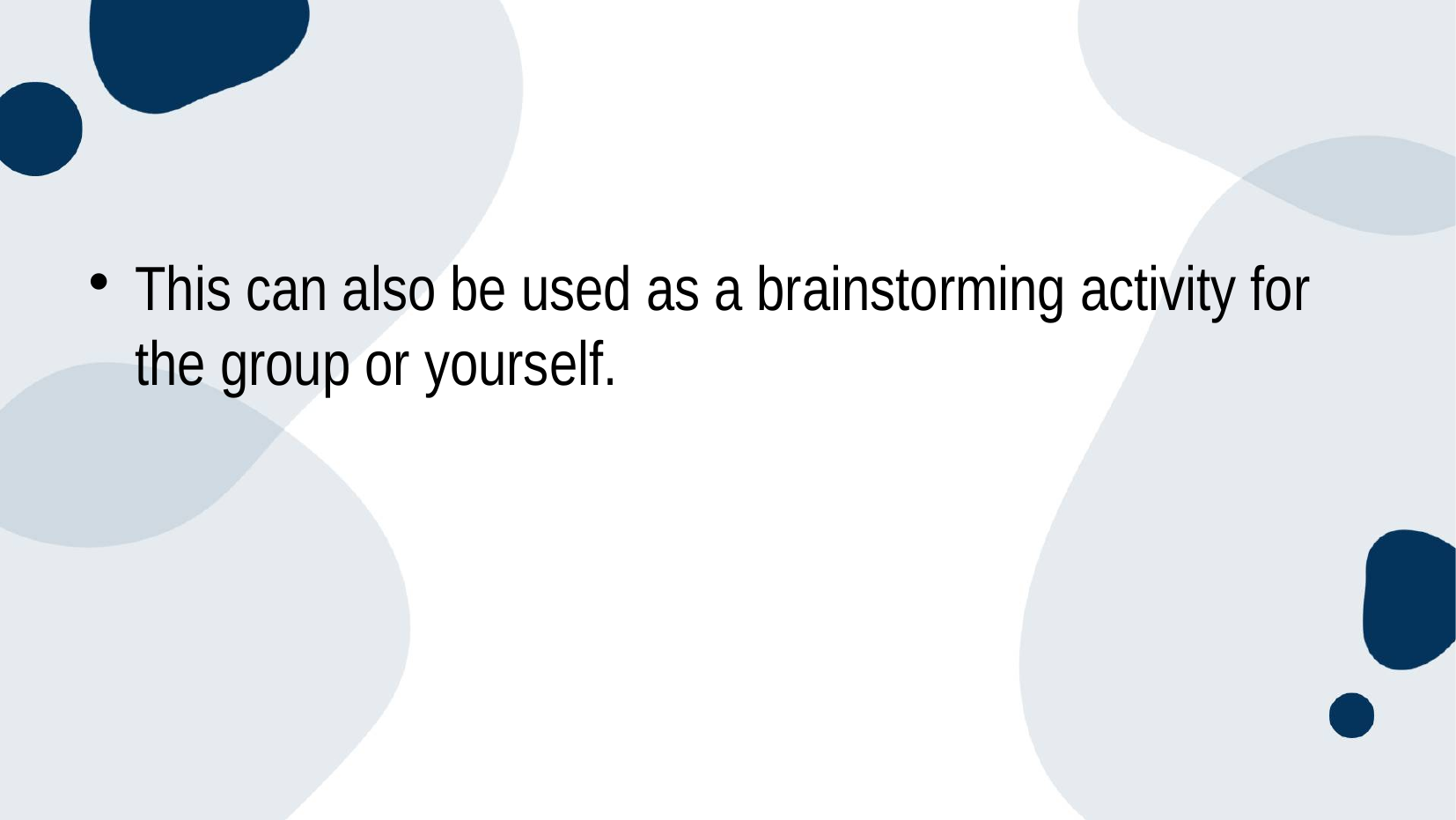

This can also be used as a brainstorming activity for the group or yourself.